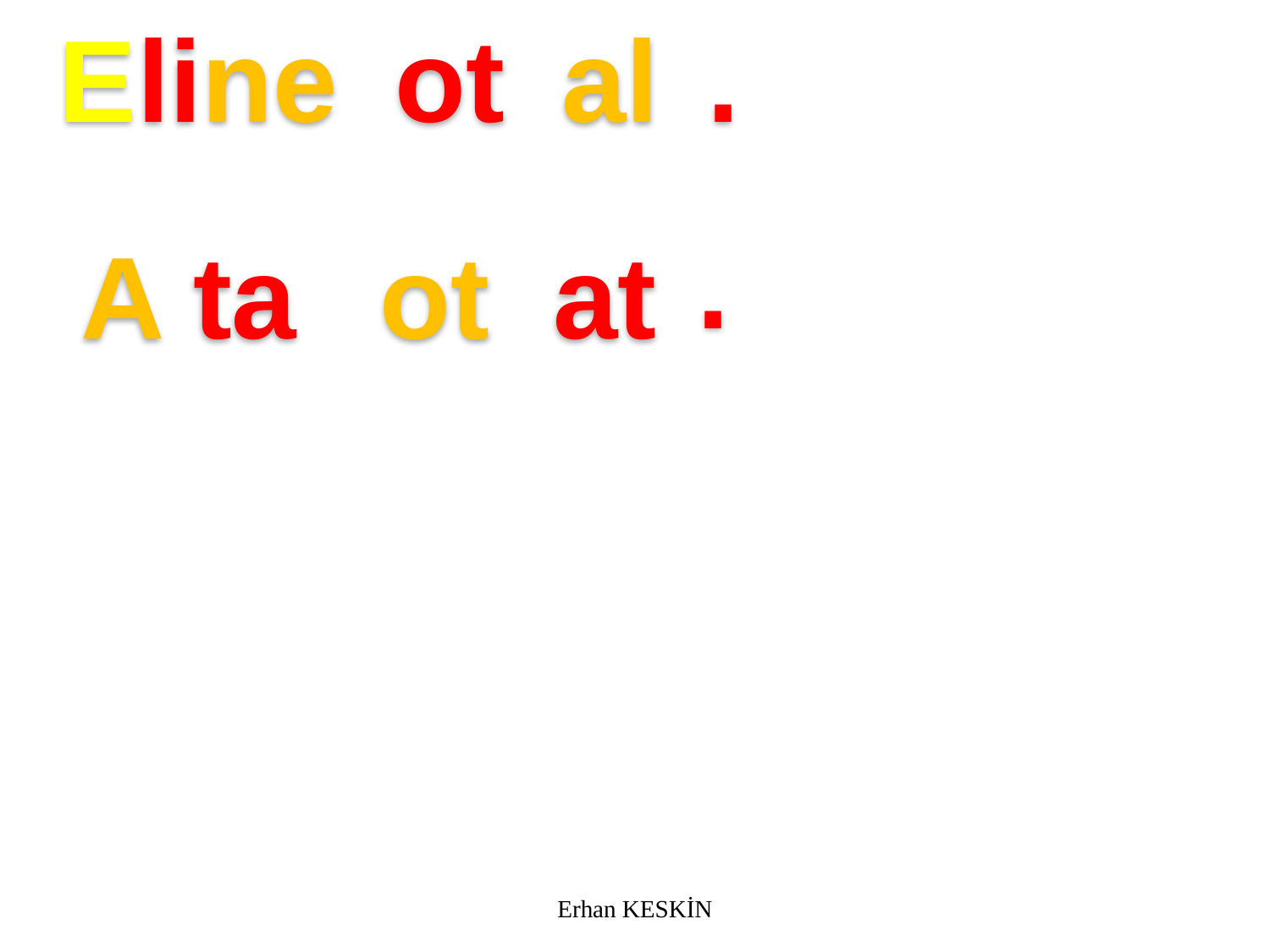

E
li
ne
ot
al
.
.
A
ta
ot
at
Erhan KESKİN